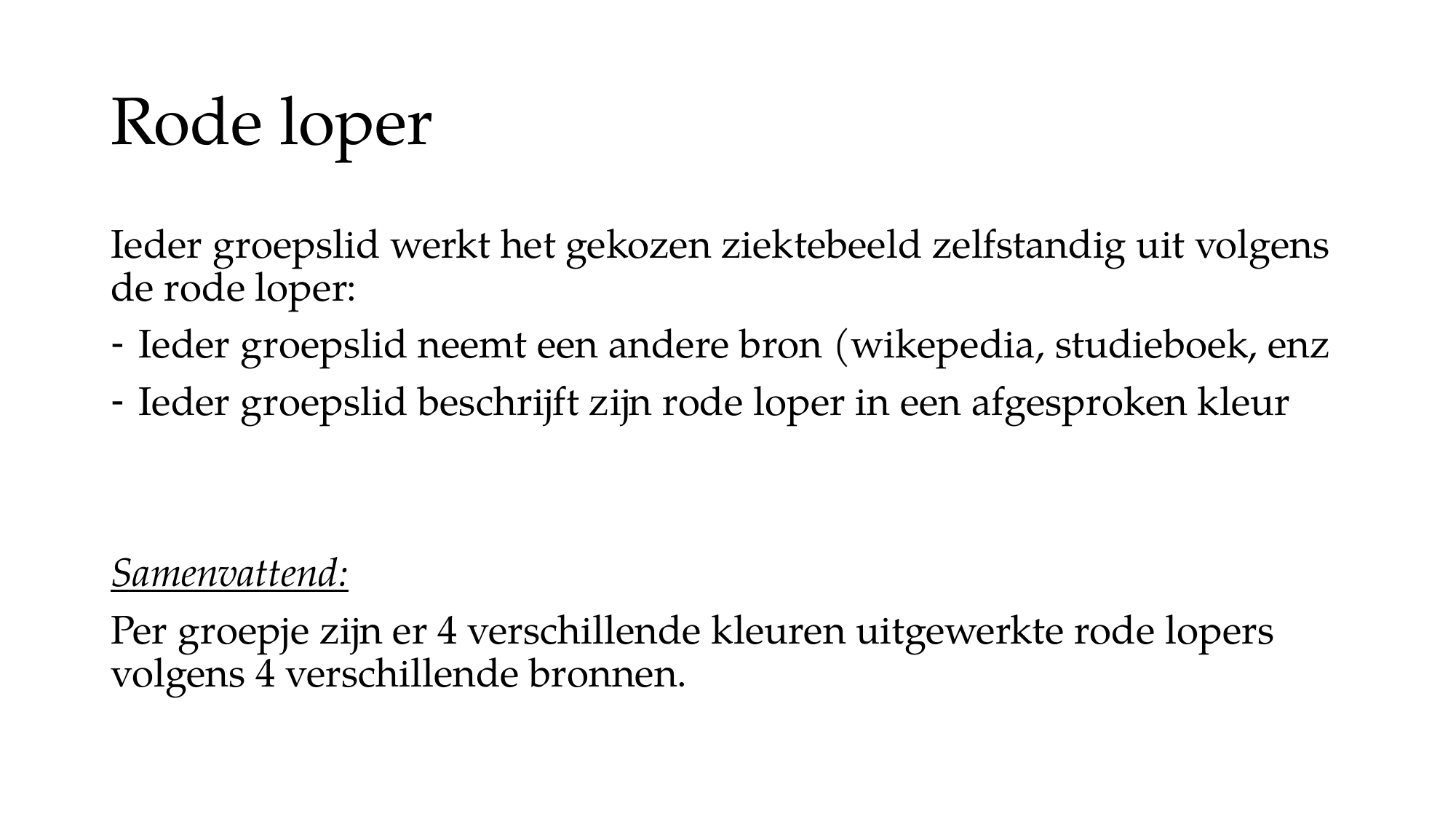

# Rode loper
Ieder groepslid werkt het gekozen ziektebeeld zelfstandig uit volgens de rode loper:
Ieder groepslid neemt een andere bron (wikepedia, studieboek, enz
Ieder groepslid beschrijft zijn rode loper in een afgesproken kleur

Samenvattend:
Per groepje zijn er 4 verschillende kleuren uitgewerkte rode lopers volgens 4 verschillende bronnen.